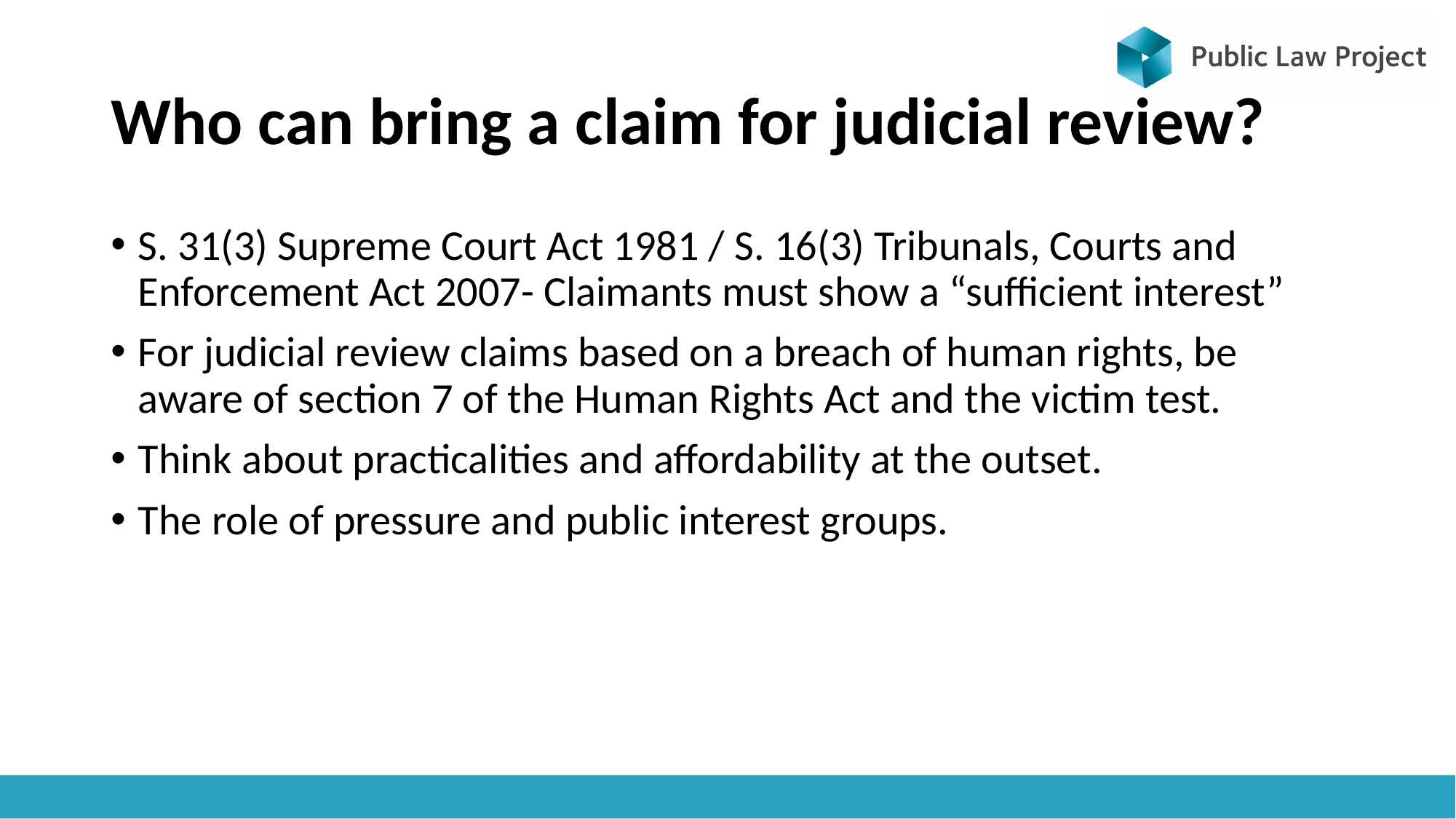

# Who can bring a claim for judicial review?
S. 31(3) Supreme Court Act 1981 / S. 16(3) Tribunals, Courts and Enforcement Act 2007- Claimants must show a “sufficient interest”
For judicial review claims based on a breach of human rights, be aware of section 7 of the Human Rights Act and the victim test.
Think about practicalities and affordability at the outset.
The role of pressure and public interest groups.